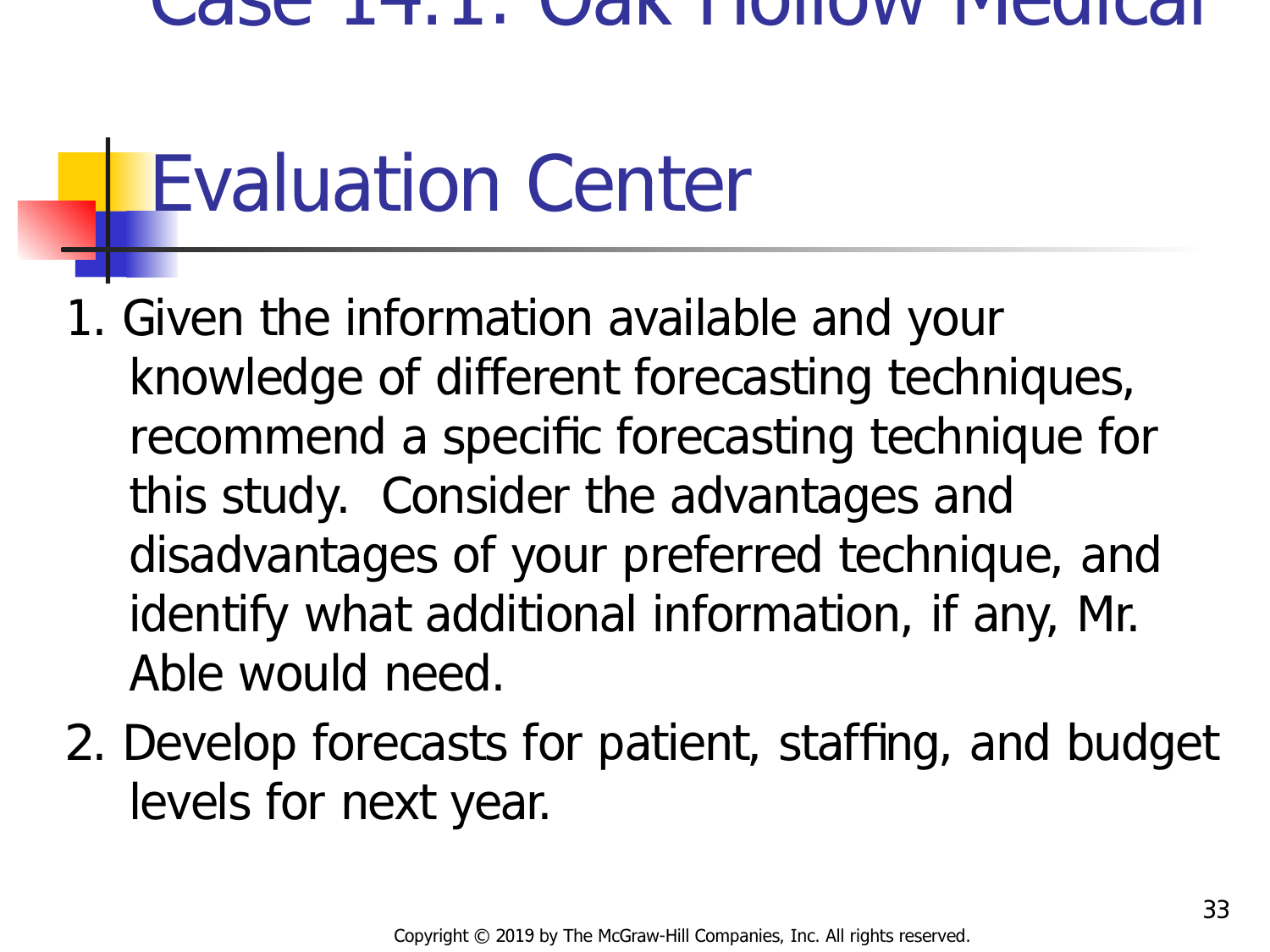

# Case 14.1: Oak Hollow Medical Evaluation Center
1. Given the information available and your knowledge of different forecasting techniques, recommend a specific forecasting technique for this study.  Consider the advantages and disadvantages of your preferred technique, and identify what additional information, if any, Mr. Able would need.
2. Develop forecasts for patient, staffing, and budget levels for next year.
33
Copyright © 2019 by The McGraw-Hill Companies, Inc. All rights reserved.